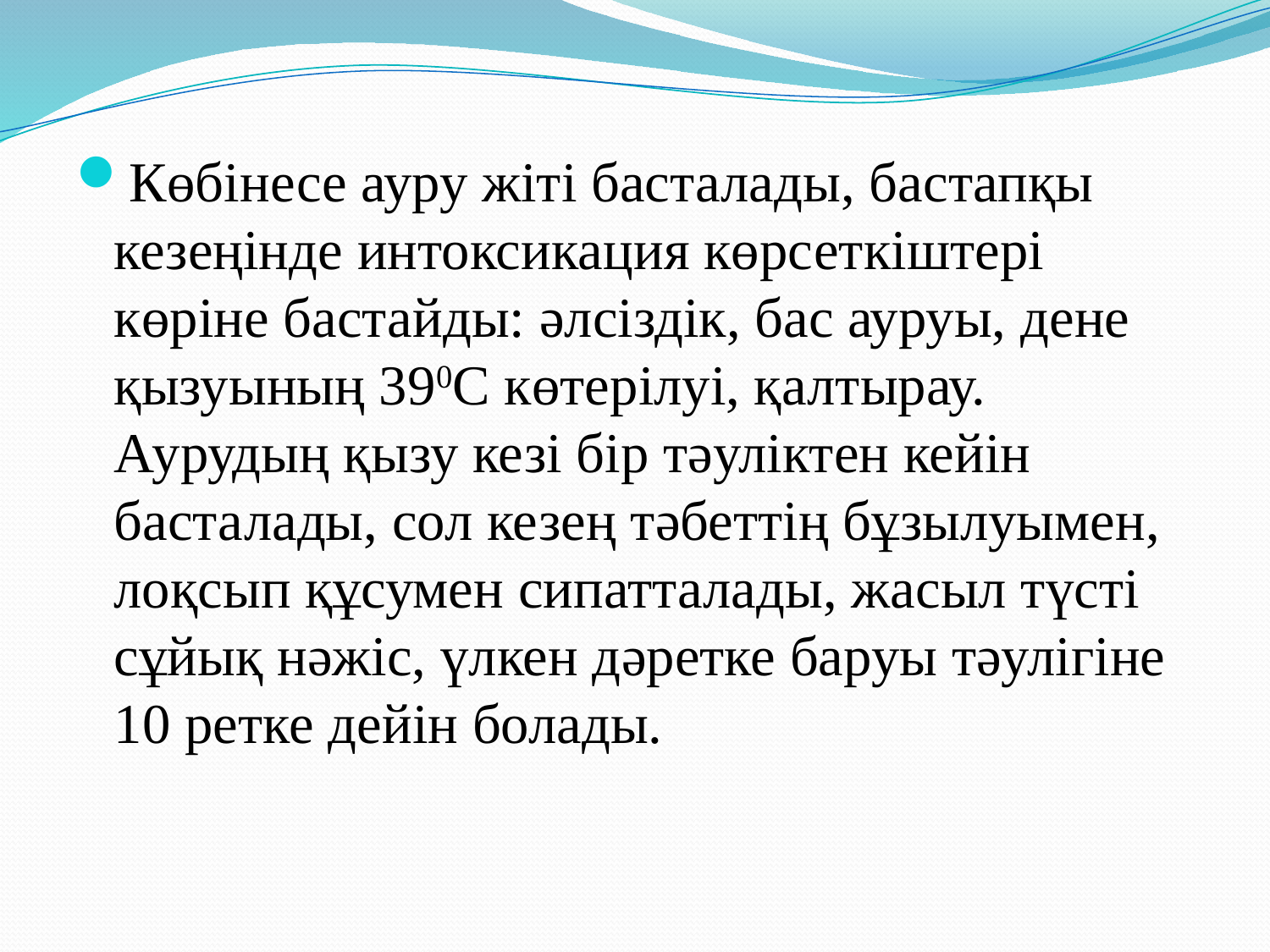

Көбінесе ауру жіті басталады, бастапқы кезеңінде интоксикация көрсеткіштері көріне бастайды: әлсіздік, бас ауруы, дене қызуының 390С көтерілуі, қалтырау. Аурудың қызу кезі бір тәуліктен кейін басталады, сол кезең тәбеттің бұзылуымен, лоқсып құсумен сипатталады, жасыл түсті сұйық нәжіс, үлкен дәретке баруы тәулігіне 10 ретке дейін болады.